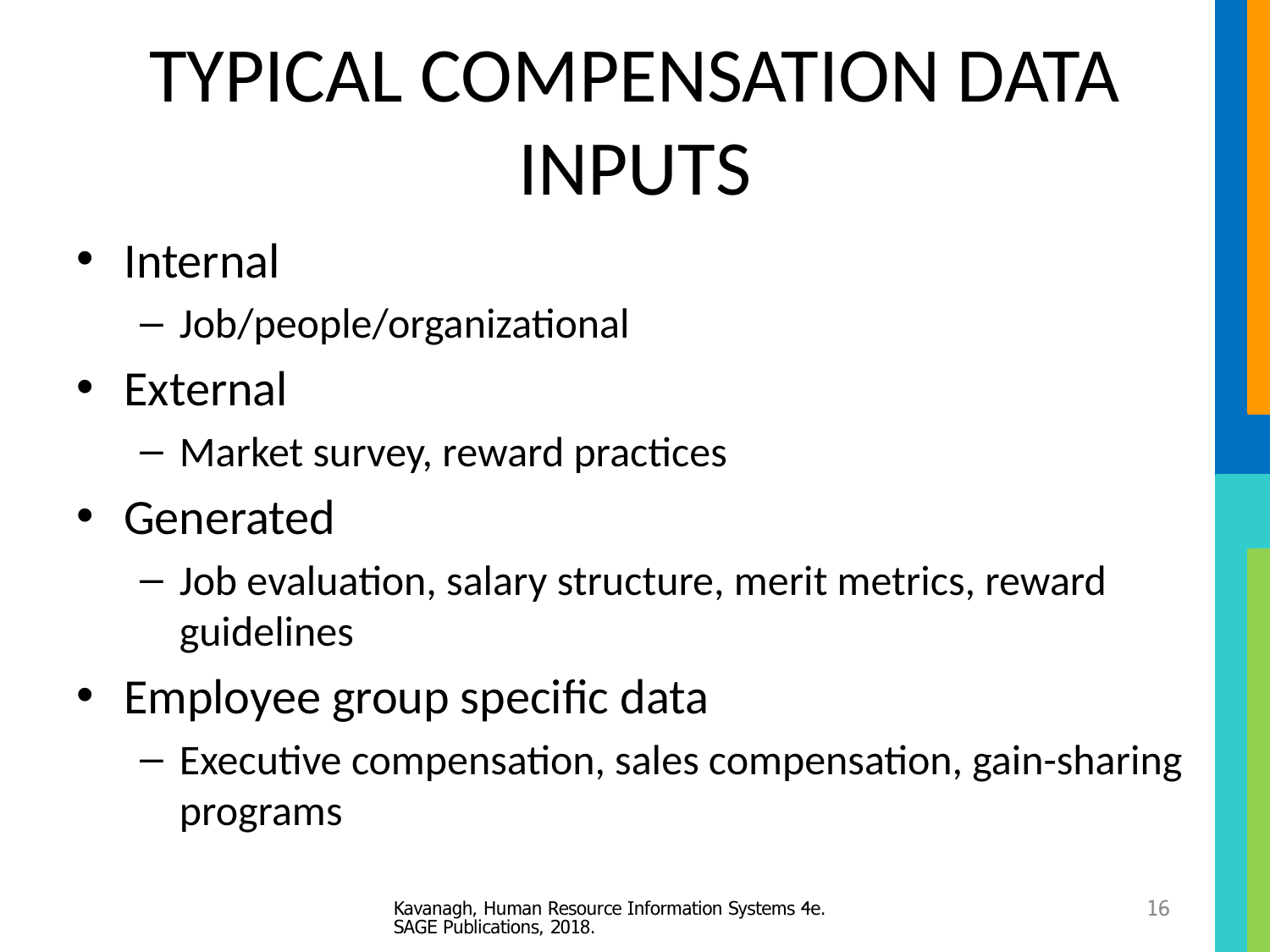

# TYPICAL COMPENSATION DATA INPUTS
Internal
Job/people/organizational
External
Market survey, reward practices
Generated
Job evaluation, salary structure, merit metrics, reward guidelines
Employee group specific data
Executive compensation, sales compensation, gain-sharing programs

Kavanagh, Human Resource Information Systems 4e. SAGE Publications, 2018.
16